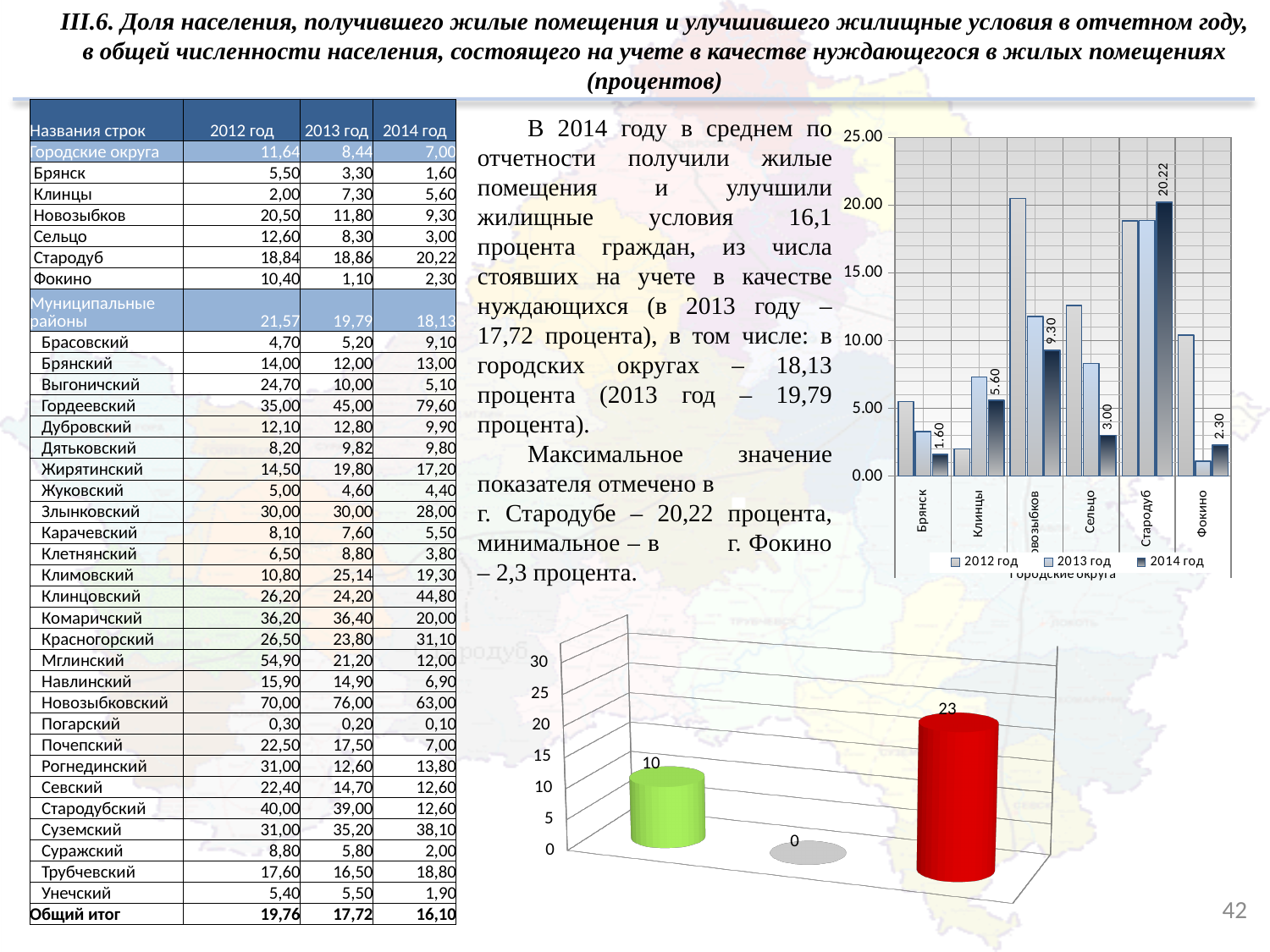

III.6. Доля населения, получившего жилые помещения и улучшившего жилищные условия в отчетном году, в общей численности населения, состоящего на учете в качестве нуждающегося в жилых помещениях (процентов)
| Названия строк | 2012 год | 2013 год | 2014 год |
| --- | --- | --- | --- |
| Городские округа | 11,64 | 8,44 | 7,00 |
| Брянск | 5,50 | 3,30 | 1,60 |
| Клинцы | 2,00 | 7,30 | 5,60 |
| Новозыбков | 20,50 | 11,80 | 9,30 |
| Сельцо | 12,60 | 8,30 | 3,00 |
| Стародуб | 18,84 | 18,86 | 20,22 |
| Фокино | 10,40 | 1,10 | 2,30 |
| Муниципальные районы | 21,57 | 19,79 | 18,13 |
| Брасовский | 4,70 | 5,20 | 9,10 |
| Брянский | 14,00 | 12,00 | 13,00 |
| Выгоничский | 24,70 | 10,00 | 5,10 |
| Гордеевский | 35,00 | 45,00 | 79,60 |
| Дубровский | 12,10 | 12,80 | 9,90 |
| Дятьковский | 8,20 | 9,82 | 9,80 |
| Жирятинский | 14,50 | 19,80 | 17,20 |
| Жуковский | 5,00 | 4,60 | 4,40 |
| Злынковский | 30,00 | 30,00 | 28,00 |
| Карачевский | 8,10 | 7,60 | 5,50 |
| Клетнянский | 6,50 | 8,80 | 3,80 |
| Климовский | 10,80 | 25,14 | 19,30 |
| Клинцовский | 26,20 | 24,20 | 44,80 |
| Комаричский | 36,20 | 36,40 | 20,00 |
| Красногорский | 26,50 | 23,80 | 31,10 |
| Мглинский | 54,90 | 21,20 | 12,00 |
| Навлинский | 15,90 | 14,90 | 6,90 |
| Новозыбковский | 70,00 | 76,00 | 63,00 |
| Погарский | 0,30 | 0,20 | 0,10 |
| Почепский | 22,50 | 17,50 | 7,00 |
| Рогнединский | 31,00 | 12,60 | 13,80 |
| Севский | 22,40 | 14,70 | 12,60 |
| Стародубский | 40,00 | 39,00 | 12,60 |
| Суземский | 31,00 | 35,20 | 38,10 |
| Суражский | 8,80 | 5,80 | 2,00 |
| Трубчевский | 17,60 | 16,50 | 18,80 |
| Унечский | 5,40 | 5,50 | 1,90 |
| Общий итог | 19,76 | 17,72 | 16,10 |
В 2014 году в среднем по отчетности получили жилые помещения и улучшили жилищные условия 16,1 процента граждан, из числа стоявших на учете в качестве нуждающихся (в 2013 году – 17,72 процента), в том числе: в городских округах – 18,13 процента (2013 год – 19,79 процента).
Максимальное значение показателя отмечено в                   г. Стародубе – 20,22 процента, минимальное – в         г. Фокино – 2,3 процента.

### Chart

| Category | 2012 год | 2013 год | 2014 год |
|---|---|---|---|
|  Брянск | 5.5 | 3.3 | 1.6 |
|  Клинцы | 2.0 | 7.3 | 5.6 |
|  Новозыбков | 20.5 | 11.8 | 9.3 |
|  Сельцо | 12.6 | 8.3 | 3.0 |
|  Стародуб | 18.84 | 18.86 | 20.22 |
|  Фокино | 10.4 | 1.1 | 2.3 |

[unsupported chart]

42